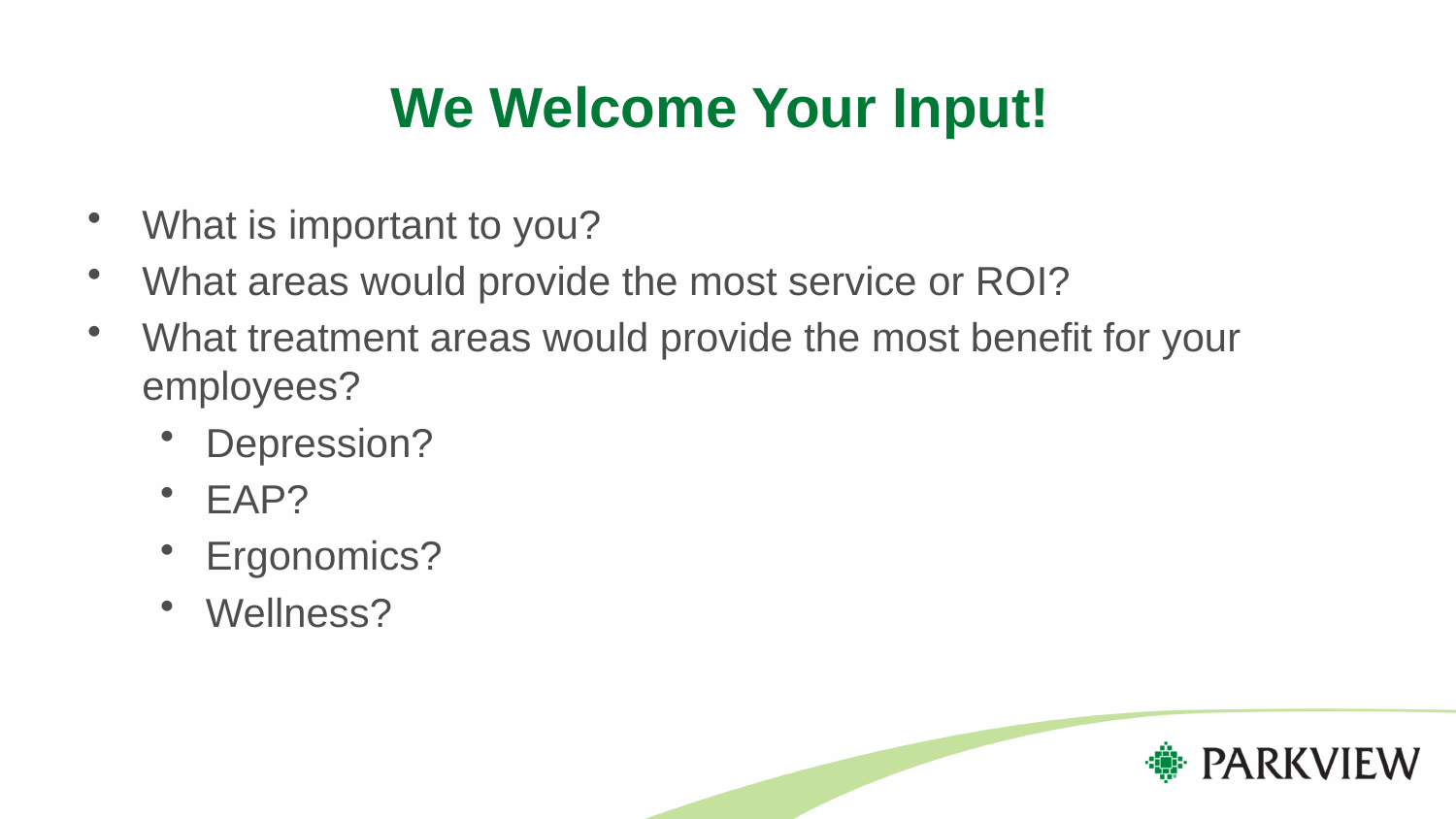

# We Welcome Your Input!
What is important to you?
What areas would provide the most service or ROI?
What treatment areas would provide the most benefit for your employees?
Depression?
EAP?
Ergonomics?
Wellness?